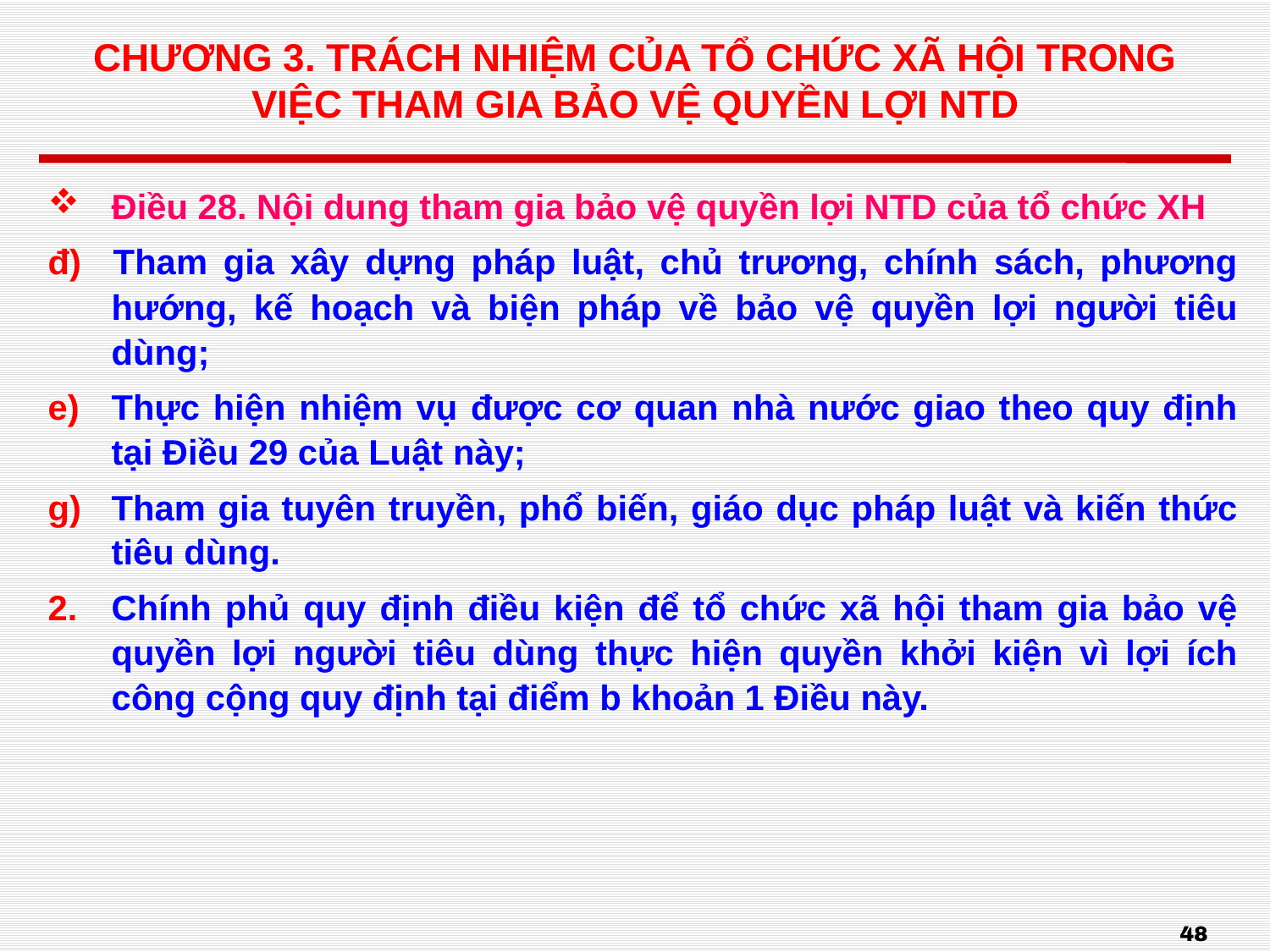

# CHƯƠNG 3. TRÁCH NHIỆM CỦA TỔ CHỨC XÃ HỘI TRONG VIỆC THAM GIA BẢO VỆ QUYỀN LỢI NTD
Điều 28. Nội dung tham gia bảo vệ quyền lợi NTD của tổ chức XH
đ)  Tham gia xây dựng pháp luật, chủ trương, chính sách, phương hướng, kế hoạch và biện pháp về bảo vệ quyền lợi người tiêu dùng;
Thực hiện nhiệm vụ được cơ quan nhà nước giao theo quy định tại Điều 29 của Luật này;
Tham gia tuyên truyền, phổ biến, giáo dục pháp luật và kiến thức tiêu dùng.
Chính phủ quy định điều kiện để tổ chức xã hội tham gia bảo vệ quyền lợi người tiêu dùng thực hiện quyền khởi kiện vì lợi ích công cộng quy định tại điểm b khoản 1 Điều này.